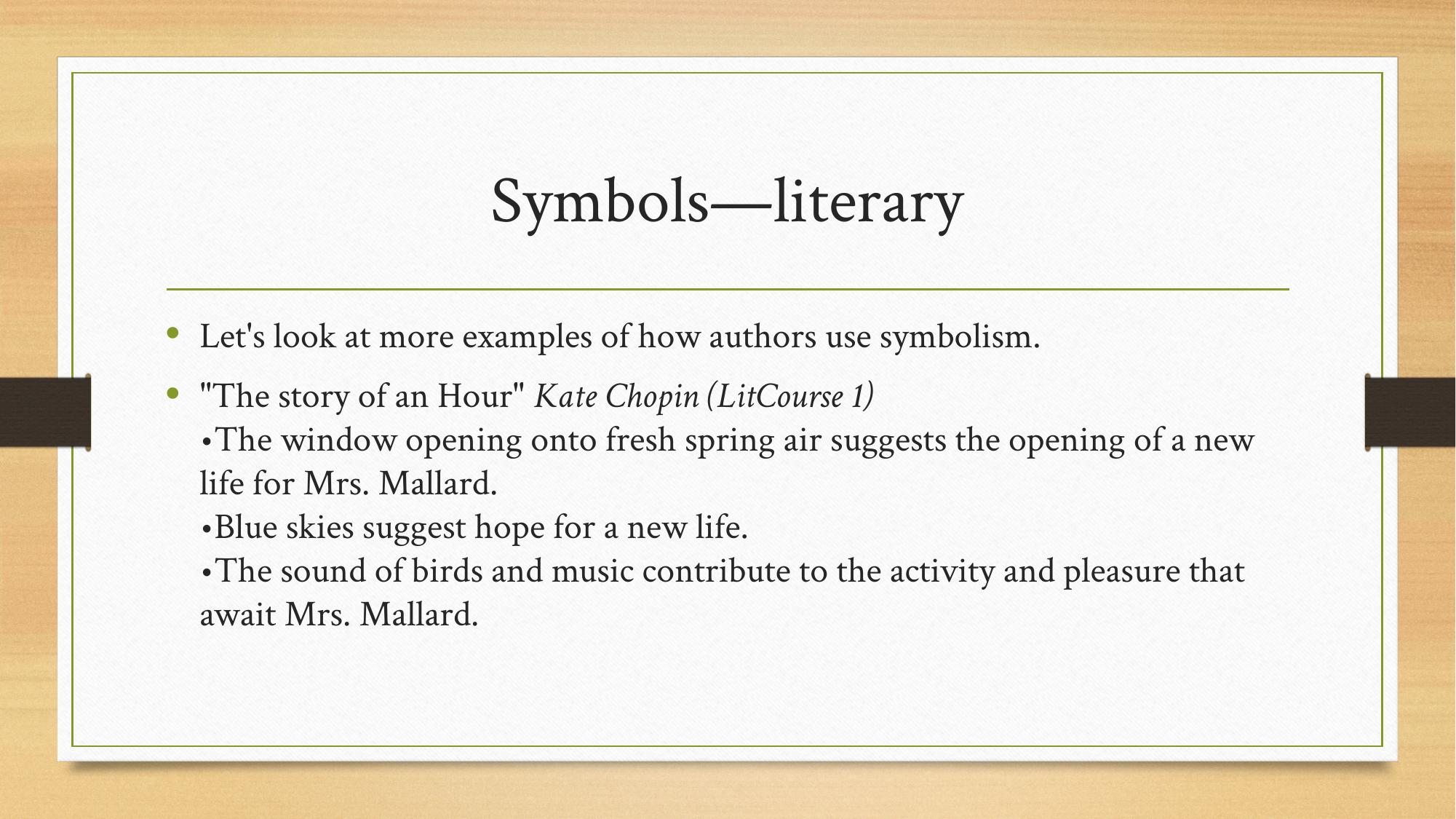

# Symbols—literary
Let's look at more examples of how authors use symbolism.
"The story of an Hour" Kate Chopin (LitCourse 1)
•The window opening onto fresh spring air suggests the opening of a new life for Mrs. Mallard.
•Blue skies suggest hope for a new life.
•The sound of birds and music contribute to the activity and pleasure that await Mrs. Mallard.